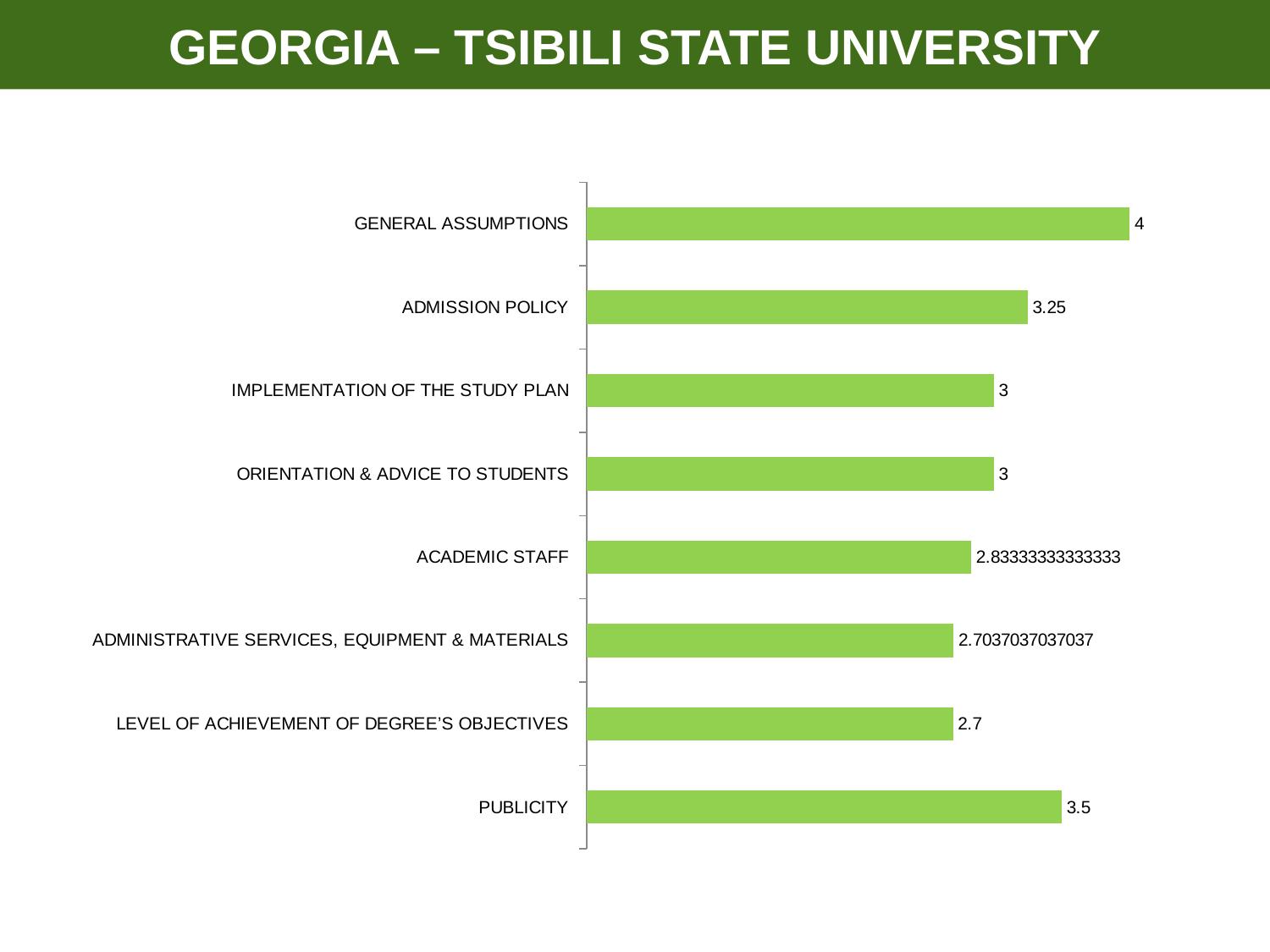

# GEORGIA – Tsibili State University

### Chart

| Category |  |
|---|---|
| PUBLICITY  | 3.5 |
| LEVEL OF ACHIEVEMENT OF DEGREE’S OBJECTIVES  | 2.7 |
| ADMINISTRATIVE SERVICES, EQUIPMENT & MATERIALS  | 2.703703703703704 |
| ACADEMIC STAFF  | 2.8333333333333335 |
| ORIENTATION & ADVICE TO STUDENTS  | 3.0 |
| IMPLEMENTATION OF THE STUDY PLAN  | 3.0 |
| ADMISSION POLICY  | 3.25 |
| GENERAL ASSUMPTIONS  | 4.0 |